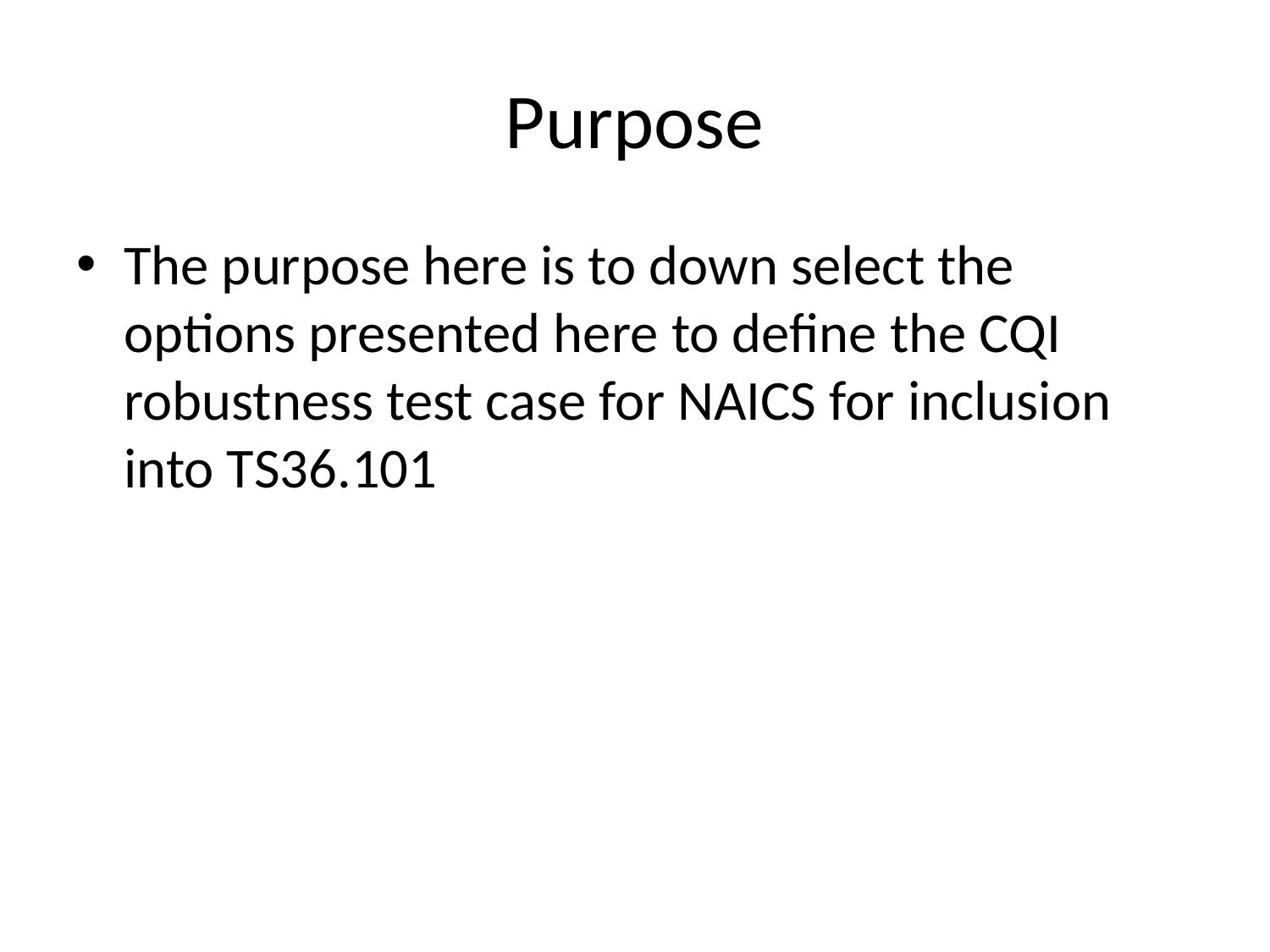

# Purpose
The purpose here is to down select the options presented here to define the CQI robustness test case for NAICS for inclusion into TS36.101